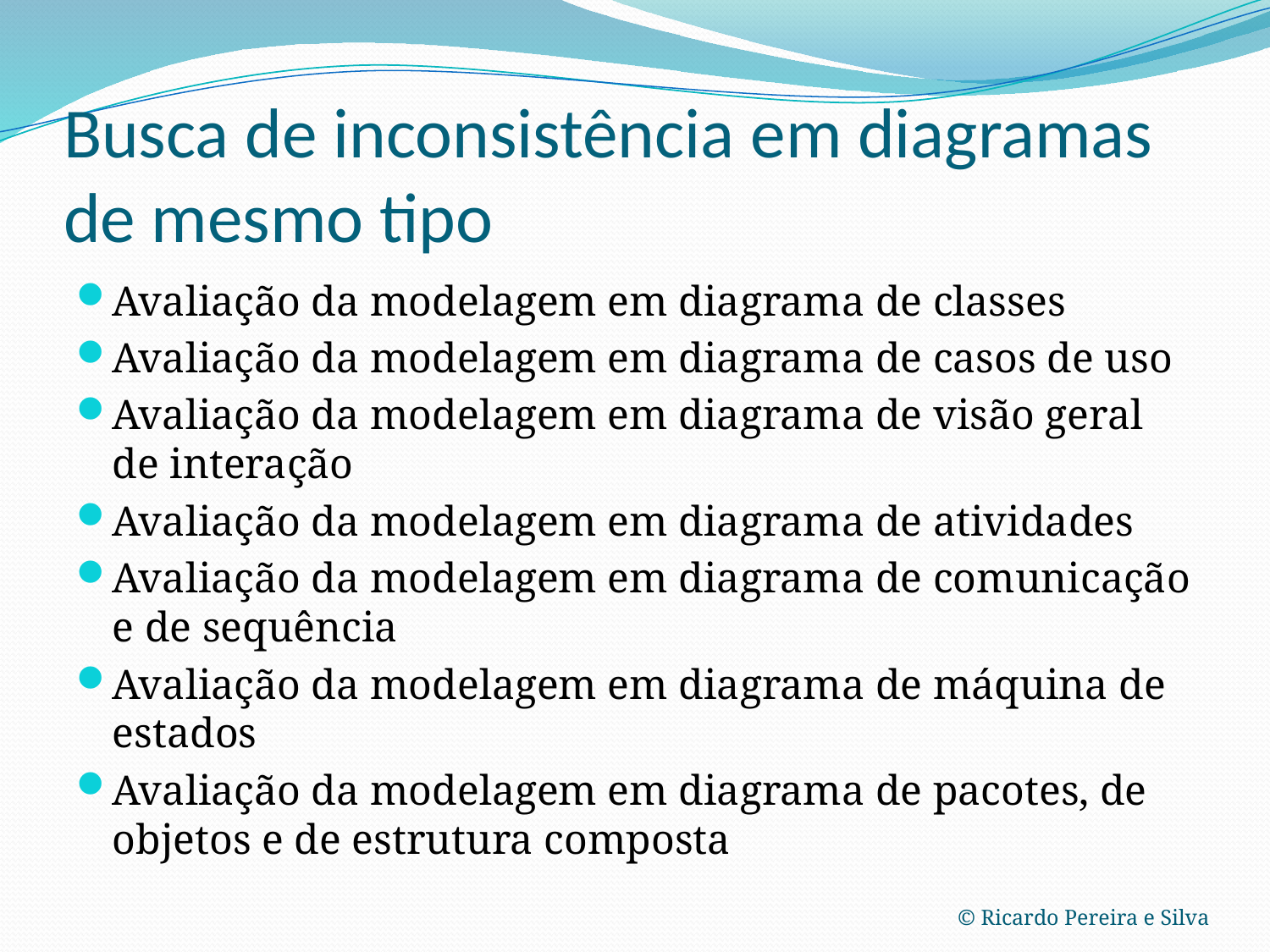

# Busca de inconsistência em diagramas de mesmo tipo
Avaliação da modelagem em diagrama de classes
Avaliação da modelagem em diagrama de casos de uso
Avaliação da modelagem em diagrama de visão geral de interação
Avaliação da modelagem em diagrama de atividades
Avaliação da modelagem em diagrama de comunicação e de sequência
Avaliação da modelagem em diagrama de máquina de estados
Avaliação da modelagem em diagrama de pacotes, de objetos e de estrutura composta
© Ricardo Pereira e Silva